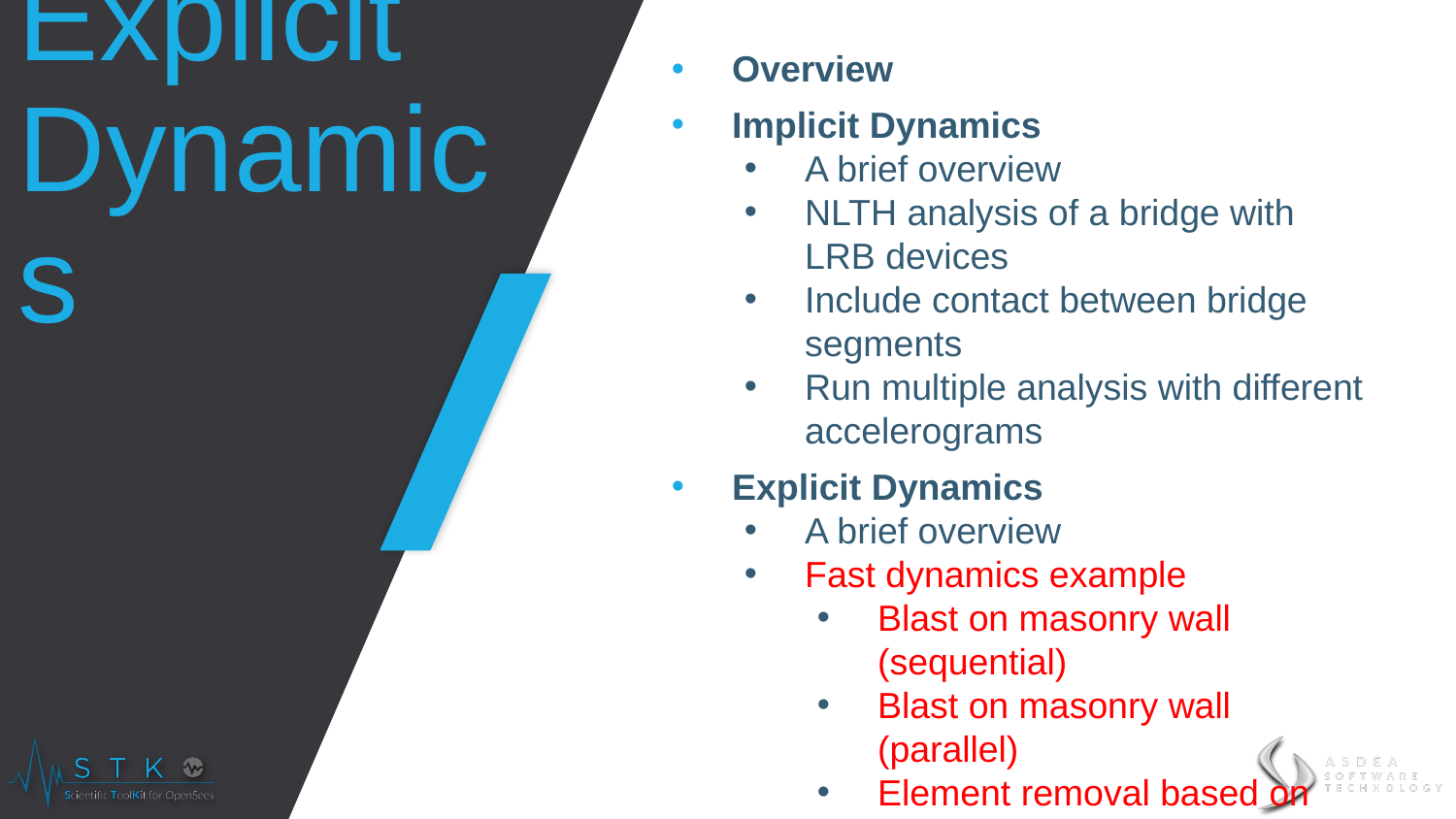

Overview
Implicit Dynamics
A brief overview
NLTH analysis of a bridge with LRB devices
Include contact between bridge segments
Run multiple analysis with different accelerograms
Explicit Dynamics
A brief overview
Fast dynamics example
Blast on masonry wall (sequential)
Blast on masonry wall (parallel)
Element removal based on custom user-defined criterion

Explicit
Dynamics